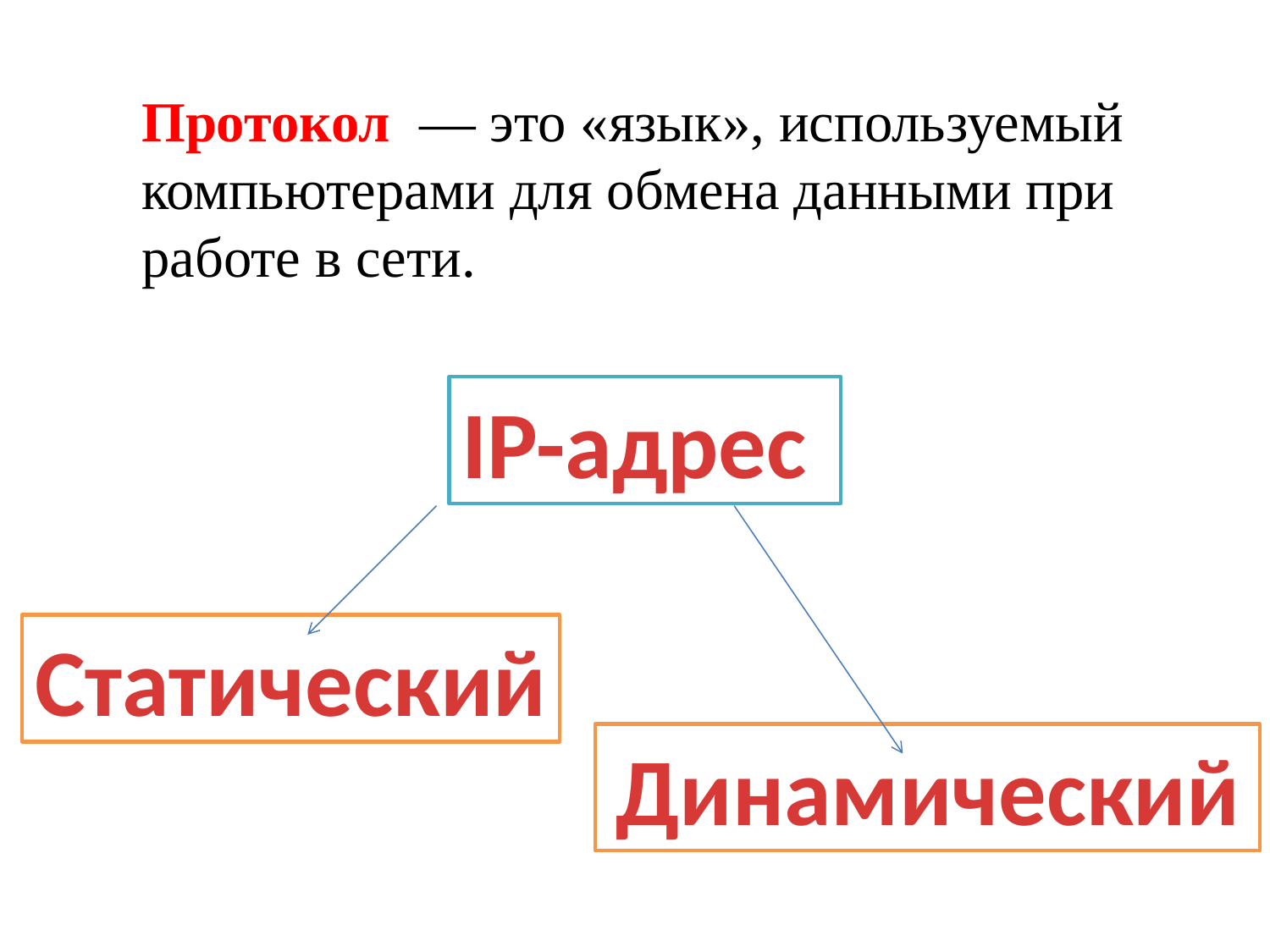

Протокол  — это «язык», используемый компьютерами для обмена данными при работе в сети.
IP-адрес
Статический
Динамический